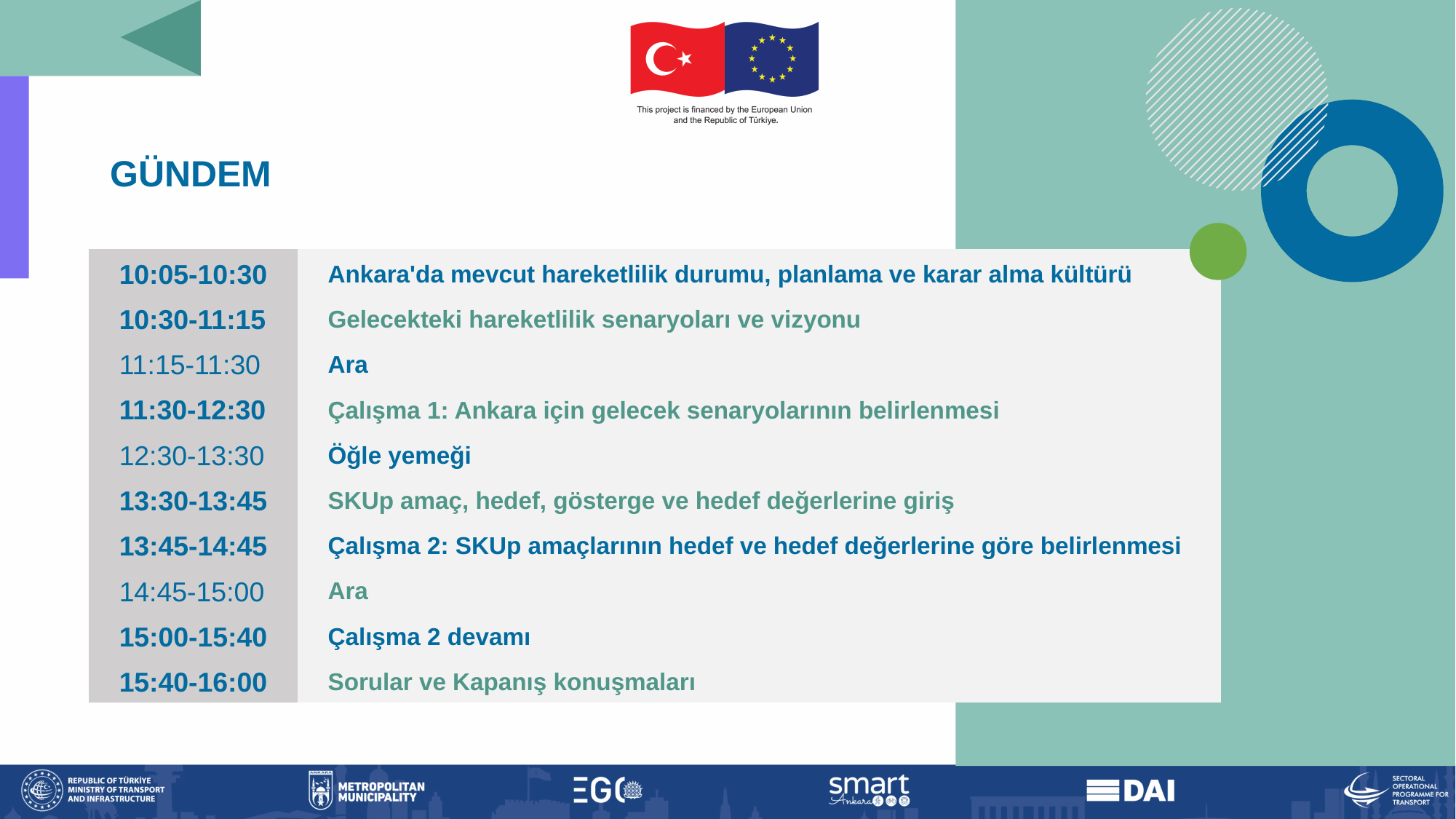

GÜNDEM

| 10:05-10:30 | Ankara'da mevcut hareketlilik durumu, planlama ve karar alma kültürü |
| --- | --- |
| 10:30-11:15 | Gelecekteki hareketlilik senaryoları ve vizyonu |
| 11:15-11:30 | Ara |
| 11:30-12:30 | Çalışma 1: Ankara için gelecek senaryolarının belirlenmesi |
| 12:30-13:30 | Öğle yemeği |
| 13:30-13:45 | SKUp amaç, hedef, gösterge ve hedef değerlerine giriş |
| 13:45-14:45 | Çalışma 2: SKUp amaçlarının hedef ve hedef değerlerine göre belirlenmesi |
| 14:45-15:00 | Ara |
| 15:00-15:40 | Çalışma 2 devamı |
| 15:40-16:00 | Sorular ve Kapanış konuşmaları |